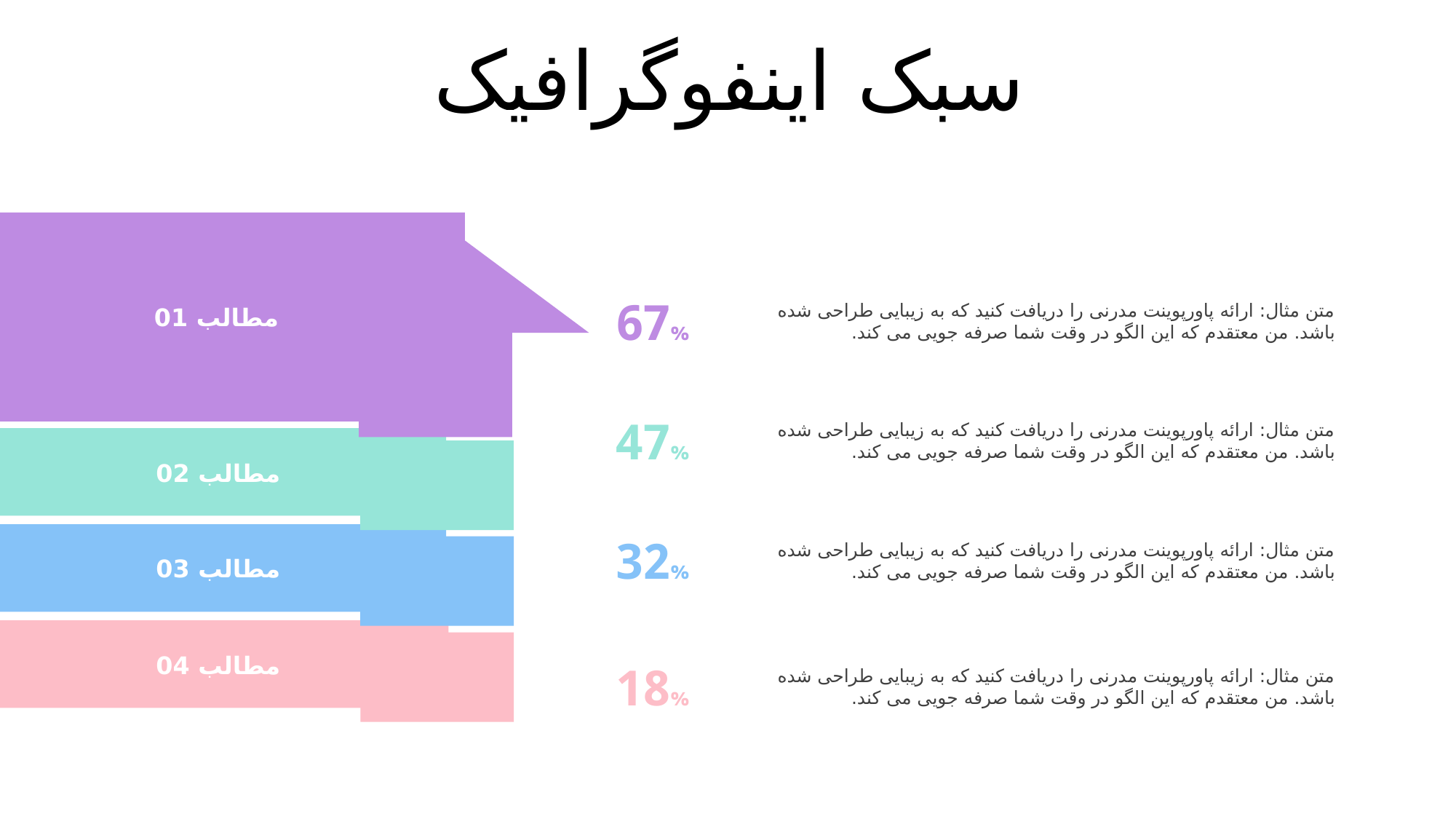

سبک اینفوگرافیک

67%
متن مثال: ارائه پاورپوینت مدرنی را دریافت کنید که به زیبایی طراحی شده باشد. من معتقدم که این الگو در وقت شما صرفه جویی می کند.
مطالب 01
47%
متن مثال: ارائه پاورپوینت مدرنی را دریافت کنید که به زیبایی طراحی شده باشد. من معتقدم که این الگو در وقت شما صرفه جویی می کند.
مطالب 02
32%
متن مثال: ارائه پاورپوینت مدرنی را دریافت کنید که به زیبایی طراحی شده باشد. من معتقدم که این الگو در وقت شما صرفه جویی می کند.
مطالب 03
مطالب 04
18%
متن مثال: ارائه پاورپوینت مدرنی را دریافت کنید که به زیبایی طراحی شده باشد. من معتقدم که این الگو در وقت شما صرفه جویی می کند.